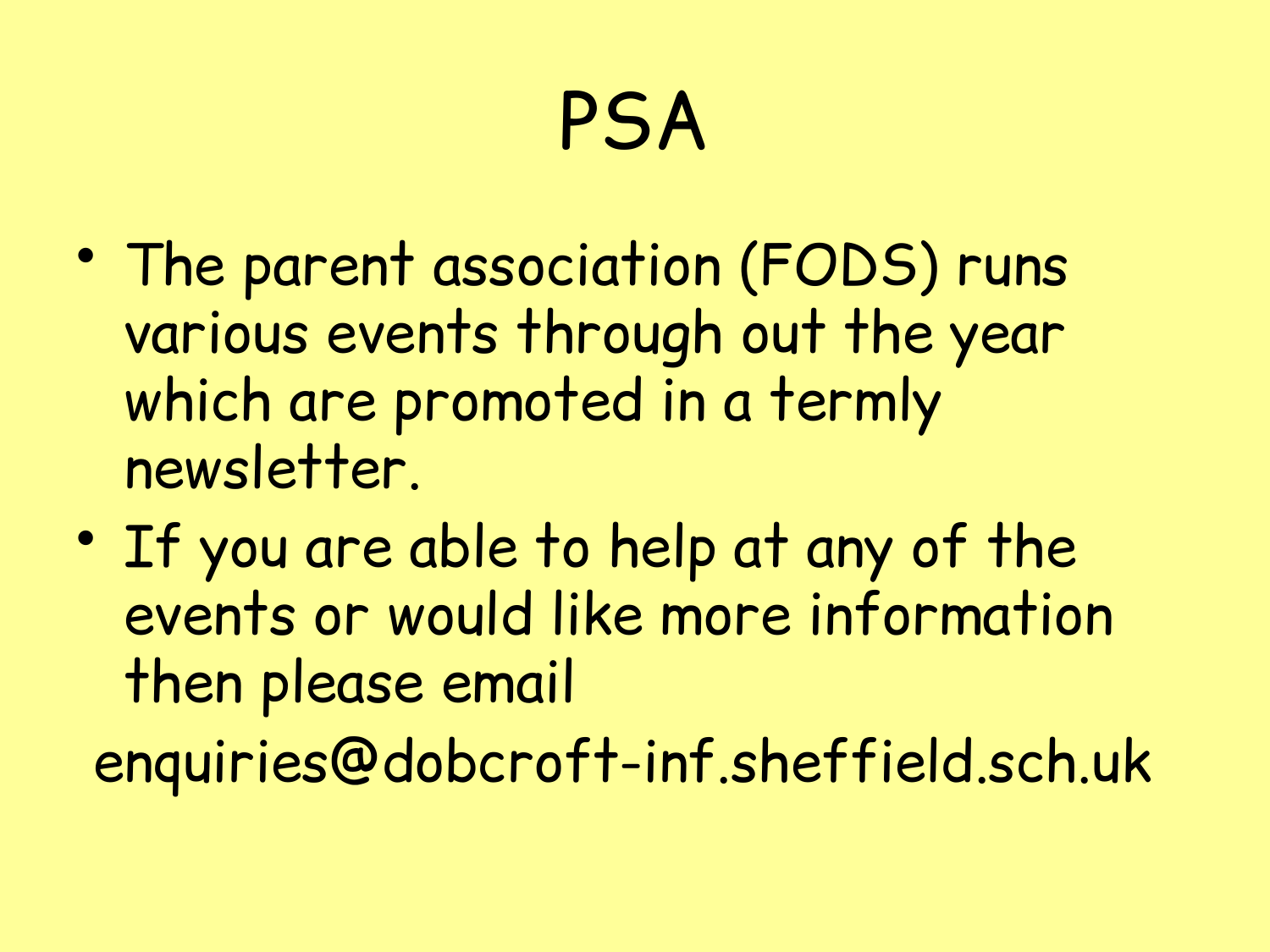

# PSA
The parent association (FODS) runs various events through out the year which are promoted in a termly newsletter.
If you are able to help at any of the events or would like more information then please email
 enquiries@dobcroft-inf.sheffield.sch.uk